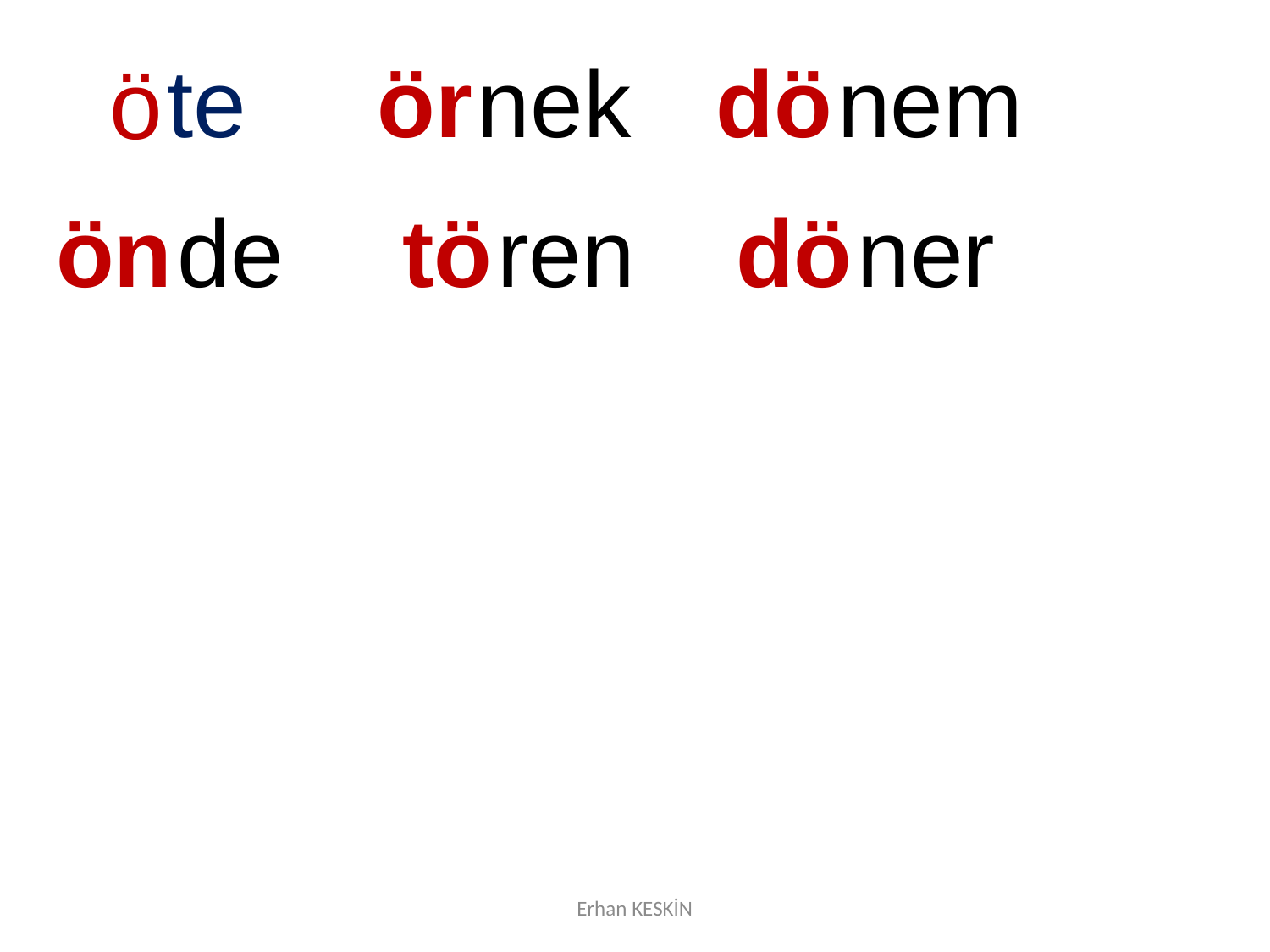

te
ör
nek
dö
nem
ö
ön
de
tö
ren
dö
ner
Erhan KESKİN